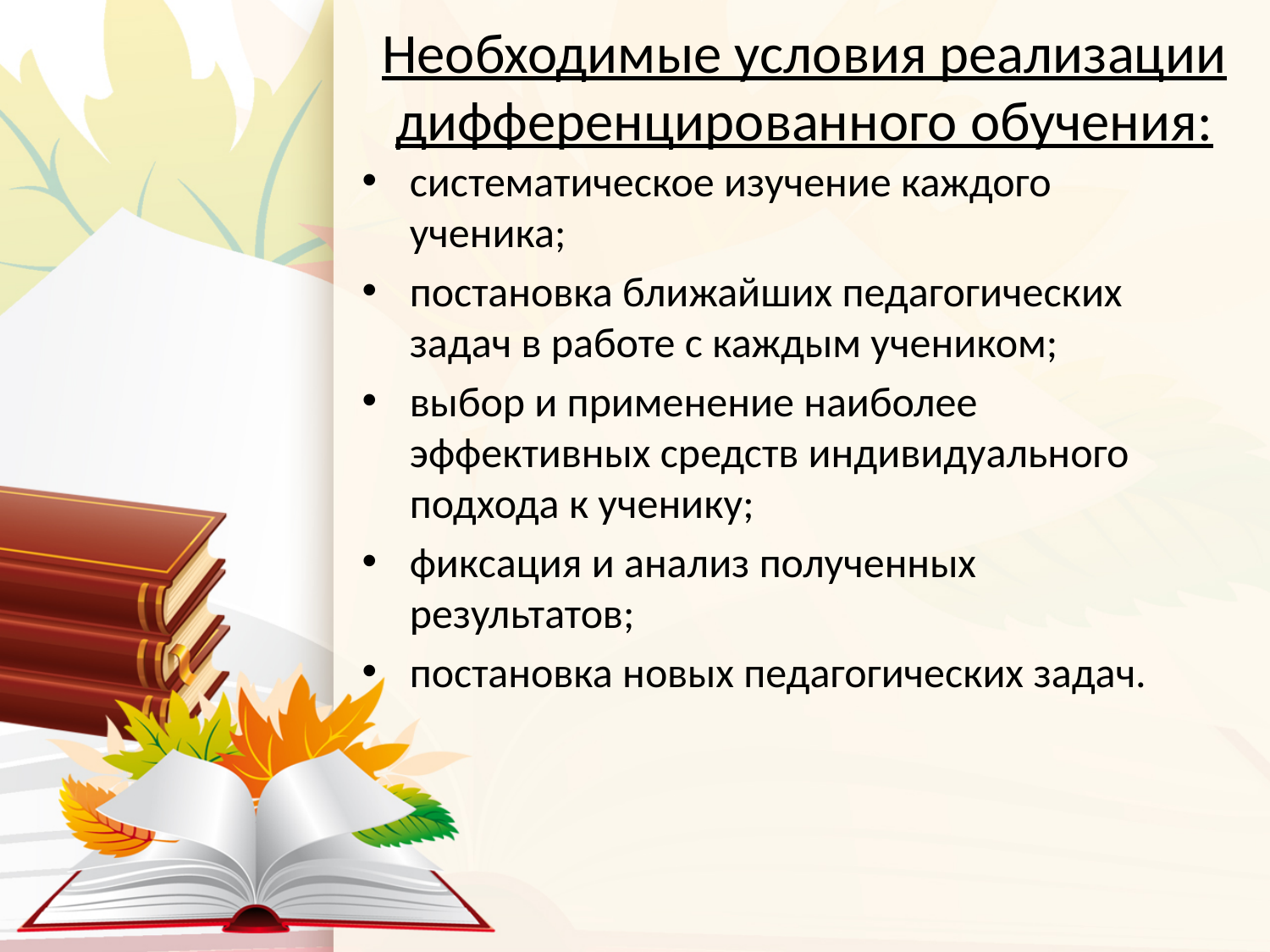

# Необходимые условия реализации дифференцированного обучения:
систематическое изучение каждого ученика;
постановка ближайших педагогических задач в работе с каждым учеником;
выбор и применение наиболее эффективных средств индивидуального подхода к ученику;
фиксация и анализ полученных результатов;
постановка новых педагогических задач.